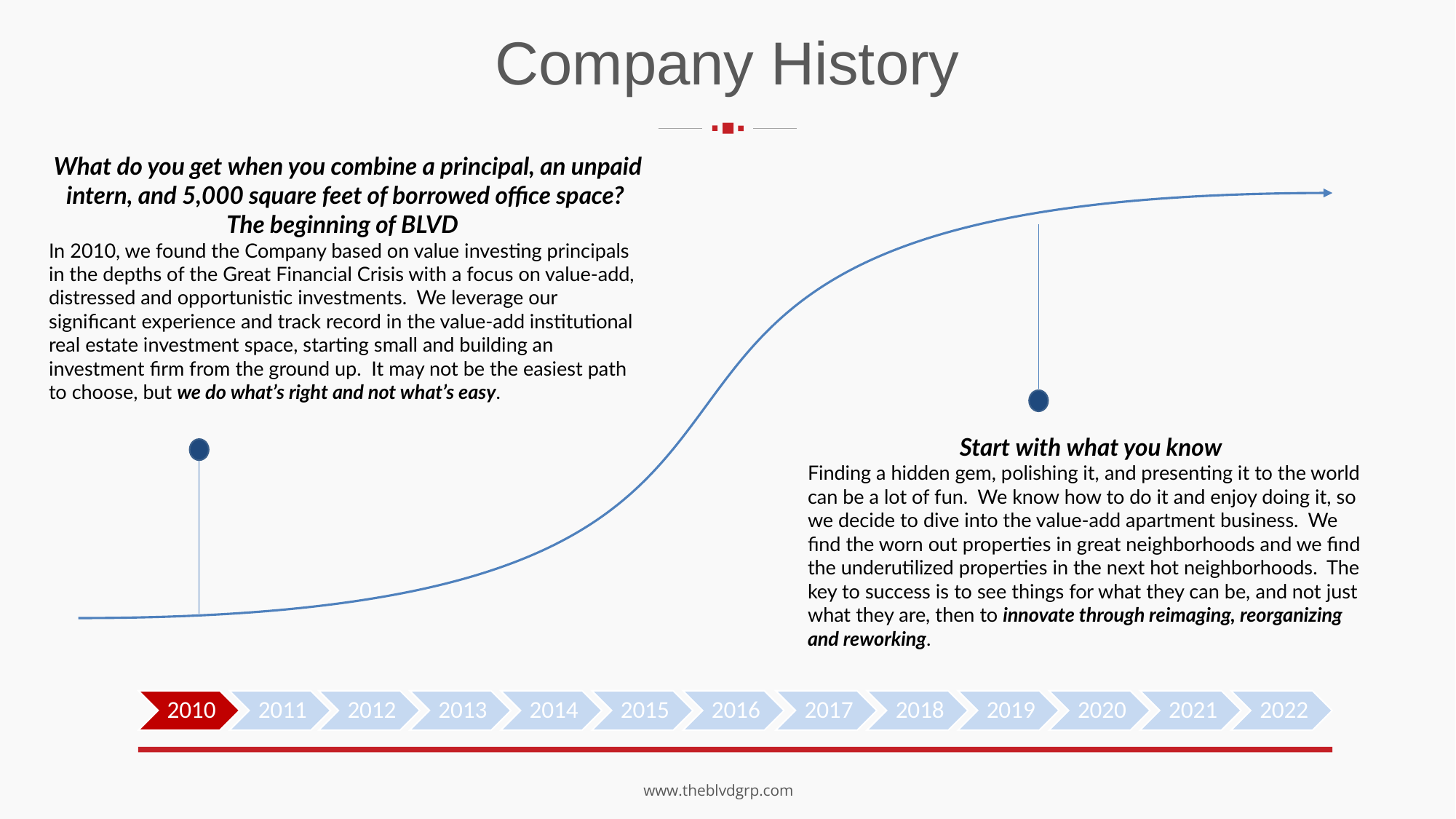

Company History

What do you get when you combine a principal, an unpaid intern, and 5,000 square feet of borrowed office space?  The beginning of BLVD
In 2010, we found the Company based on value investing principals in the depths of the Great Financial Crisis with a focus on value-add, distressed and opportunistic investments.  We leverage our significant experience and track record in the value-add institutional real estate investment space, starting small and building an investment firm from the ground up.  It may not be the easiest path to choose, but we do what’s right and not what’s easy.

Start with what you know
Finding a hidden gem, polishing it, and presenting it to the world can be a lot of fun.  We know how to do it and enjoy doing it, so we decide to dive into the value-add apartment business.  We find the worn out properties in great neighborhoods and we find the underutilized properties in the next hot neighborhoods.  The key to success is to see things for what they can be, and not just what they are, then to innovate through reimaging, reorganizing and reworking.

2010
2011
2012
2013
2014
2015
2016
2017
2018
2019
2020
2021
2022

www.theblvdgrp.com